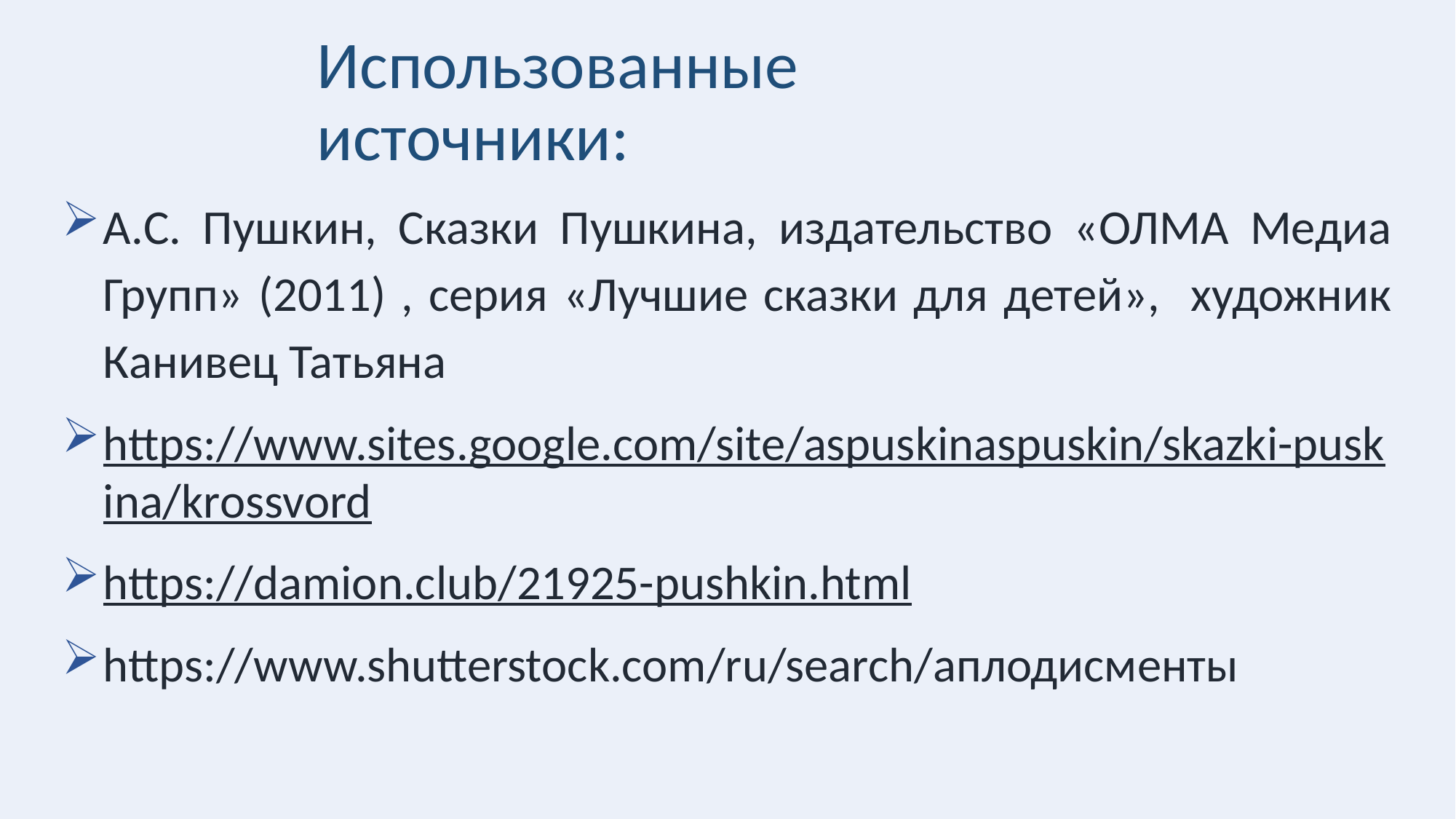

# Использованные источники:
А.С. Пушкин, Сказки Пушкина, издательство «ОЛМА Медиа Групп» (2011) , серия «Лучшие сказки для детей»,  художник Канивец Татьяна
https://www.sites.google.com/site/aspuskinaspuskin/skazki-puskina/krossvord
https://damion.club/21925-pushkin.html
https://www.shutterstock.com/ru/search/аплодисменты